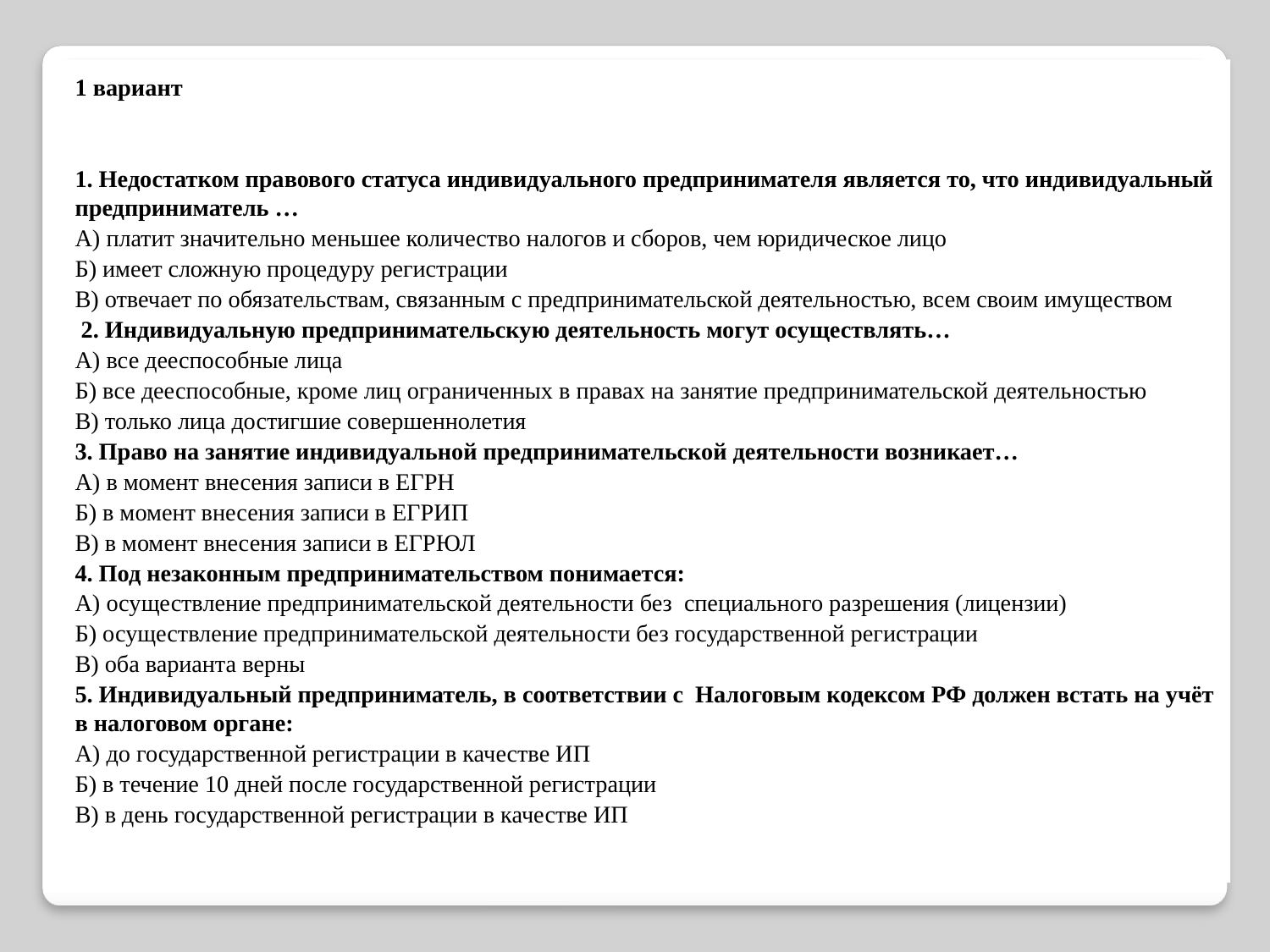

1 вариант

1. Недостатком правового статуса индивидуального предпринимателя является то, что индивидуальный предприниматель …
А) платит значительно меньшее количество налогов и сборов, чем юридическое лицо
Б) имеет сложную процедуру регистрации
В) отвечает по обязательствам, связанным с предпринимательской деятельностью, всем своим имуществом
 2. Индивидуальную предпринимательскую деятельность могут осуществлять…
А) все дееспособные лица
Б) все дееспособные, кроме лиц ограниченных в правах на занятие предпринимательской деятельностью
В) только лица достигшие совершеннолетия
3. Право на занятие индивидуальной предпринимательской деятельности возникает…
А) в момент внесения записи в ЕГРН
Б) в момент внесения записи в ЕГРИП
В) в момент внесения записи в ЕГРЮЛ
4. Под незаконным предпринимательством понимается:
А) осуществление предпринимательской деятельности без  специального разрешения (лицензии)
Б) осуществление предпринимательской деятельности без государственной регистрации
В) оба варианта верны
5. Индивидуальный предприниматель, в соответствии с  Налоговым кодексом РФ должен встать на учёт в налоговом органе:
А) до государственной регистрации в качестве ИП
Б) в течение 10 дней после государственной регистрации
В) в день государственной регистрации в качестве ИП